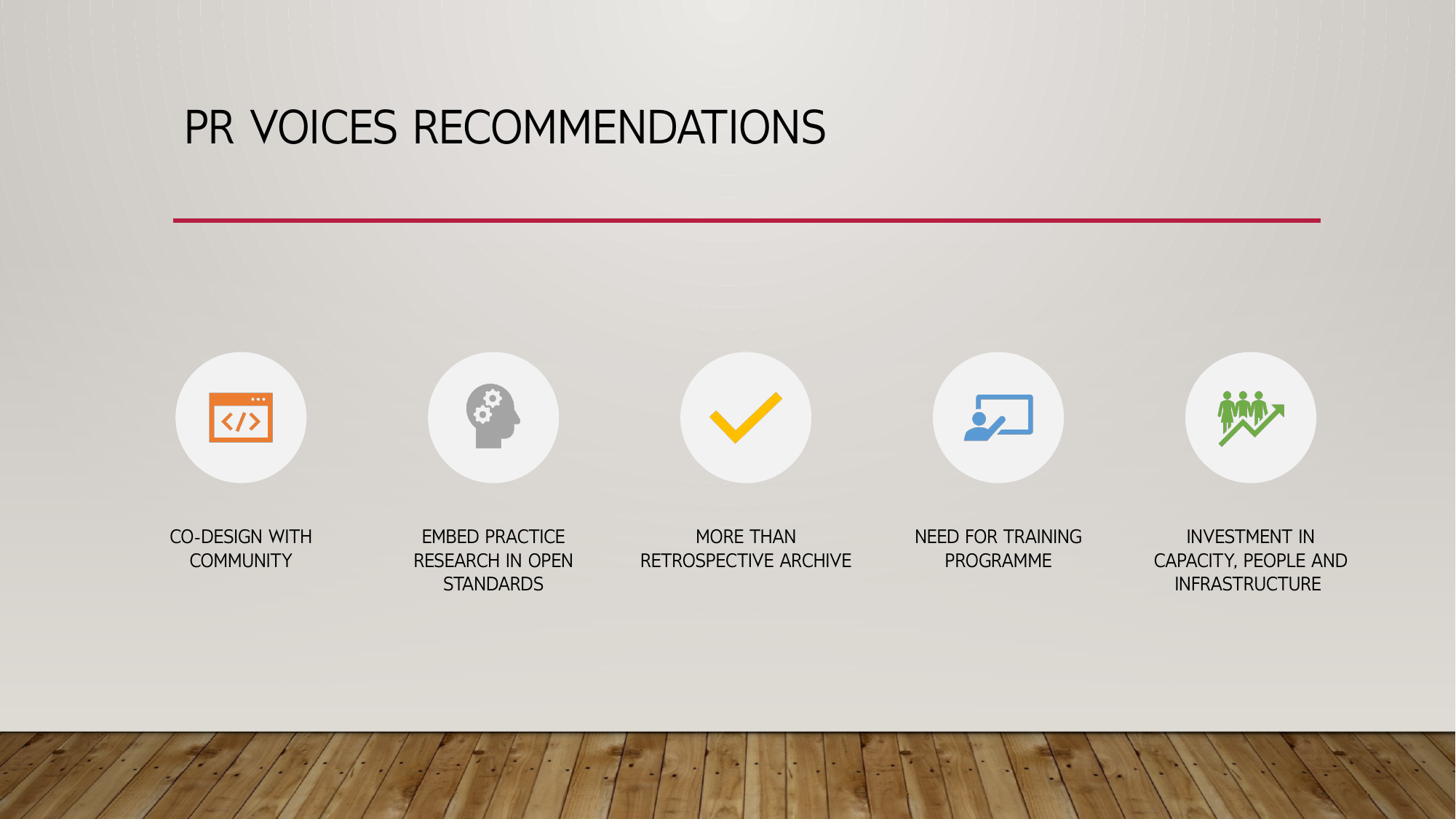

# PR Voices recommendations
Co-design with community
Embed Practice Research in open standards
More than retrospective archive
Need for training programme
Investment in capacity, people and infrastructure